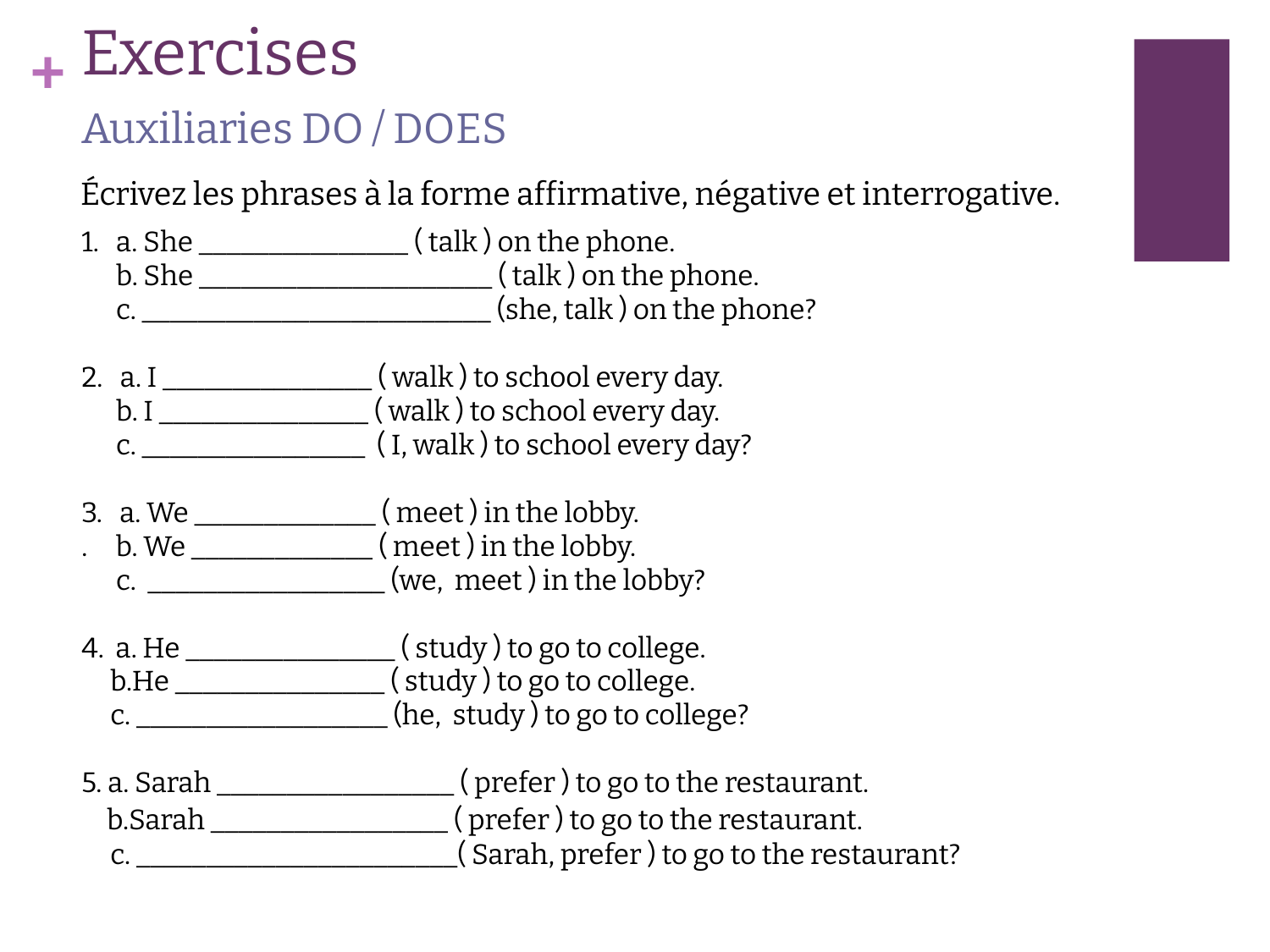

Exercises
Auxiliaries DO / DOES
Écrivez les phrases à la forme affirmative, négative et interrogative.
1.   a. She _______________ ( talk ) on the phone.
      b. She _____________________ ( talk ) on the phone.
      c. _________________________ (she, talk ) on the phone?

2.   a. I _______________ ( walk ) to school every day.
      b. I _______________ ( walk ) to school every day.
      c. ________________  ( I, walk ) to school every day?

3.   a. We _____________ ( meet ) in the lobby.
.     b. We _____________ ( meet ) in the lobby.
      c.  _________________ (we,  meet ) in the lobby?

4.  a. He _______________ ( study ) to go to college.
     b.He _______________ ( study ) to go to college.
     c. __________________ (he,  study ) to go to college?

5. a. Sarah _________________ ( prefer ) to go to the restaurant.
    b.Sarah _________________ ( prefer ) to go to the restaurant.
     c. _______________________( Sarah, prefer ) to go to the restaurant?